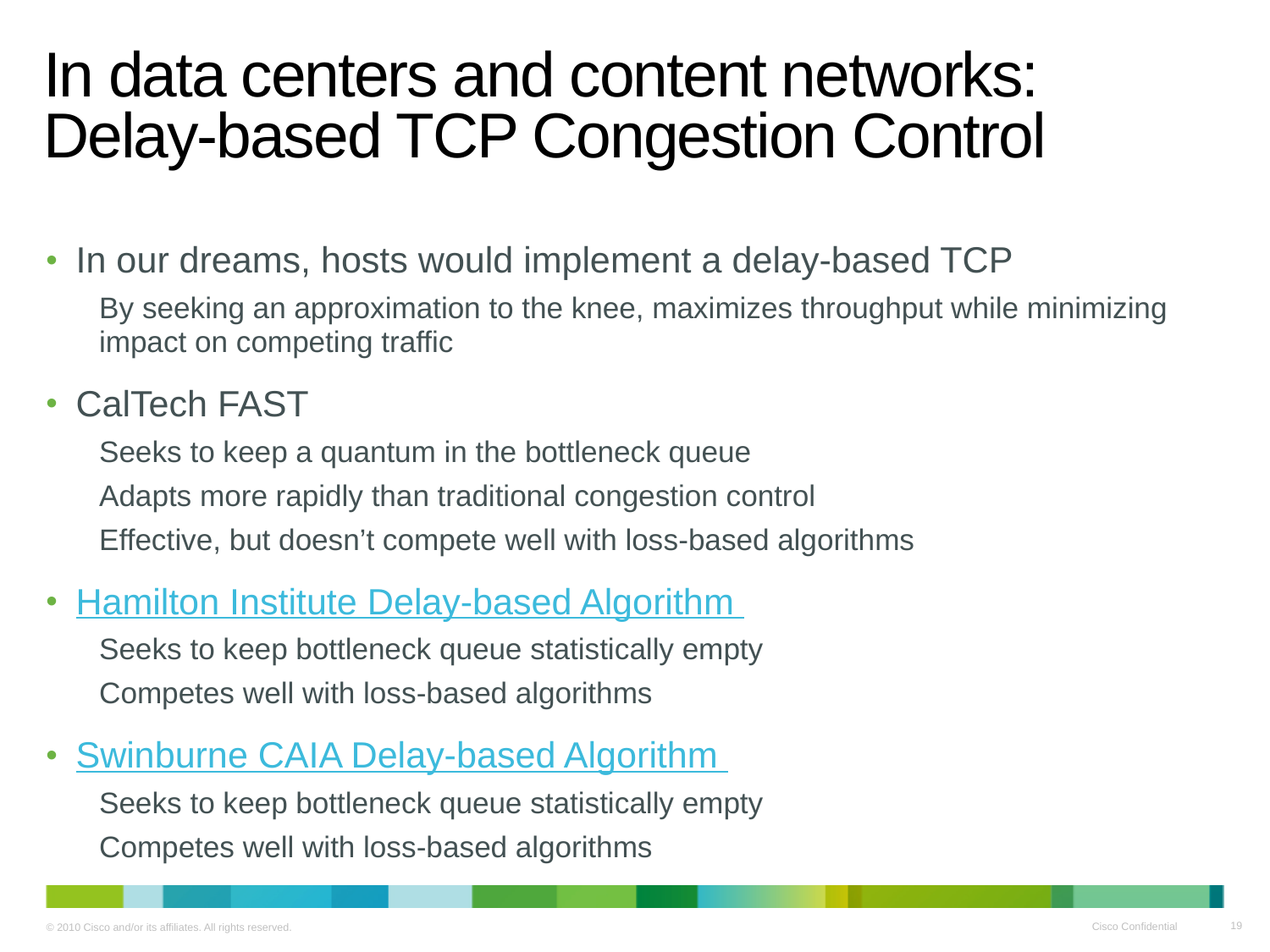

# In data centers and content networks: Delay-based TCP Congestion Control
In our dreams, hosts would implement a delay-based TCP
By seeking an approximation to the knee, maximizes throughput while minimizing impact on competing traffic
CalTech FAST
Seeks to keep a quantum in the bottleneck queue
Adapts more rapidly than traditional congestion control
Effective, but doesn’t compete well with loss-based algorithms
Hamilton Institute Delay-based Algorithm
Seeks to keep bottleneck queue statistically empty
Competes well with loss-based algorithms
Swinburne CAIA Delay-based Algorithm
Seeks to keep bottleneck queue statistically empty
Competes well with loss-based algorithms